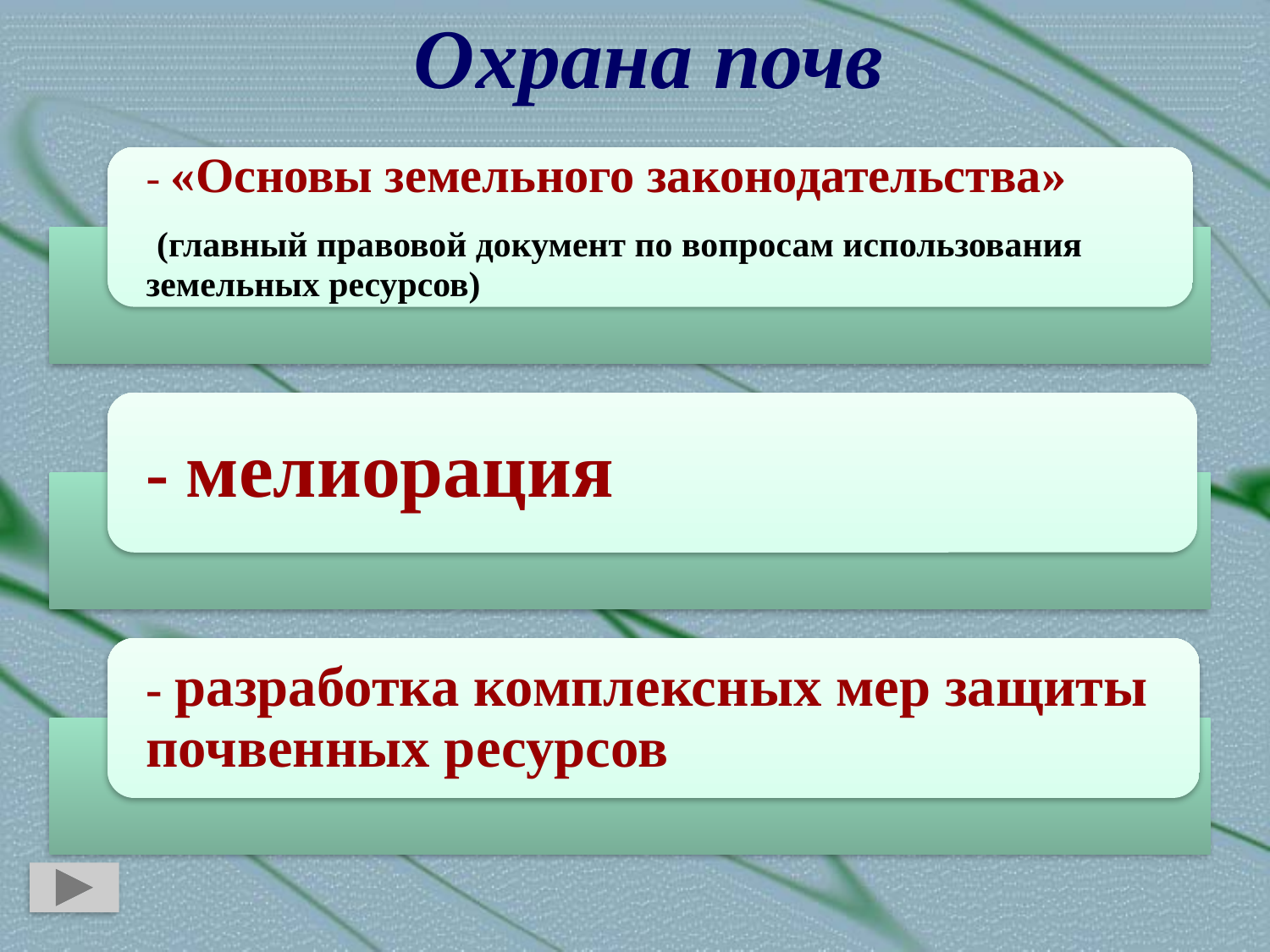

# Охрана почв
- «Основы земельного законодательства»
 (главный правовой документ по вопросам использования земельных ресурсов)
- мелиорация
- разработка комплексных мер защиты почвенных ресурсов